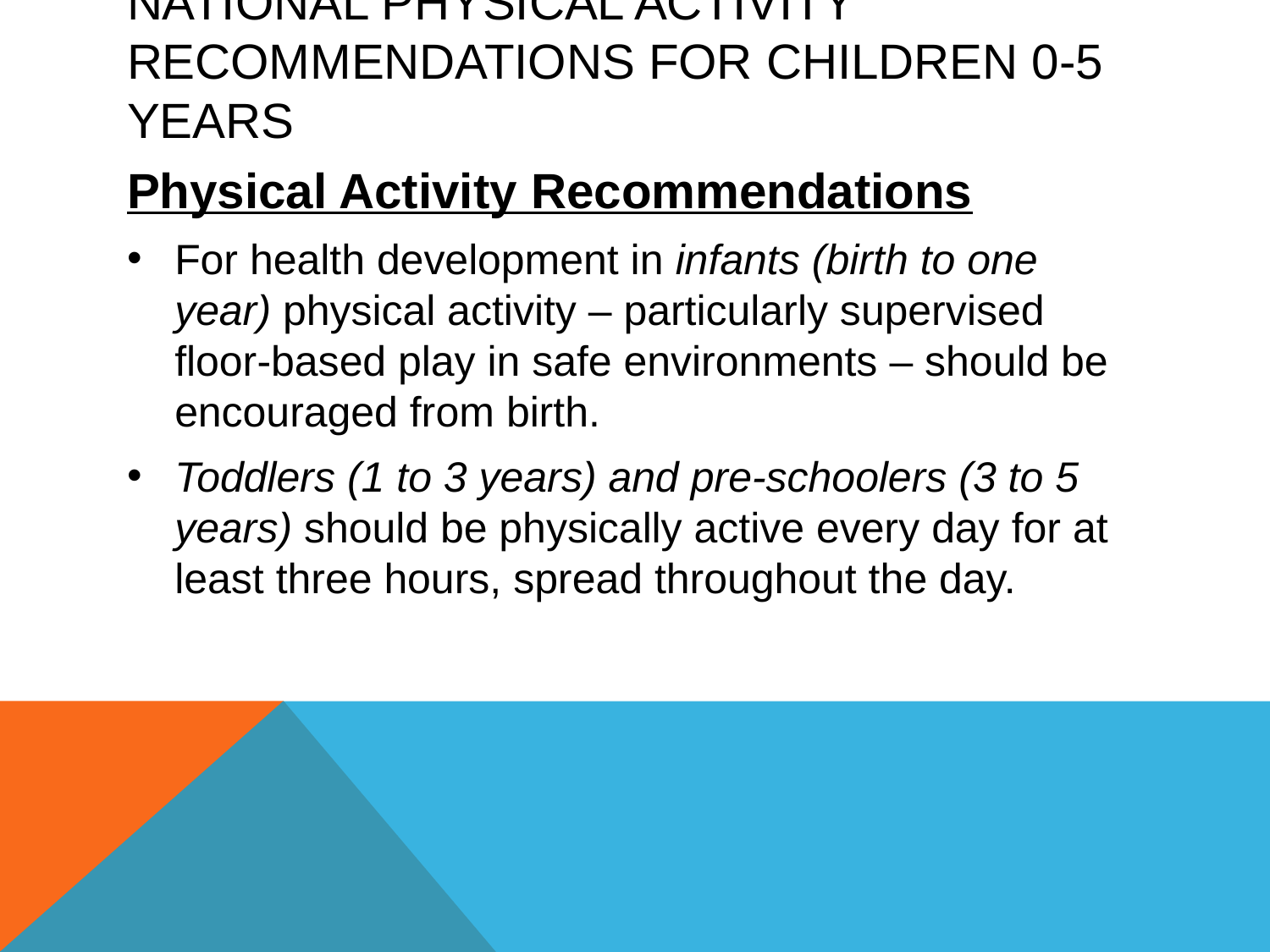

# National Physical Activity Recommendations for Children 0-5 years
Physical Activity Recommendations
For health development in infants (birth to one year) physical activity – particularly supervised floor-based play in safe environments – should be encouraged from birth.
Toddlers (1 to 3 years) and pre-schoolers (3 to 5 years) should be physically active every day for at least three hours, spread throughout the day.